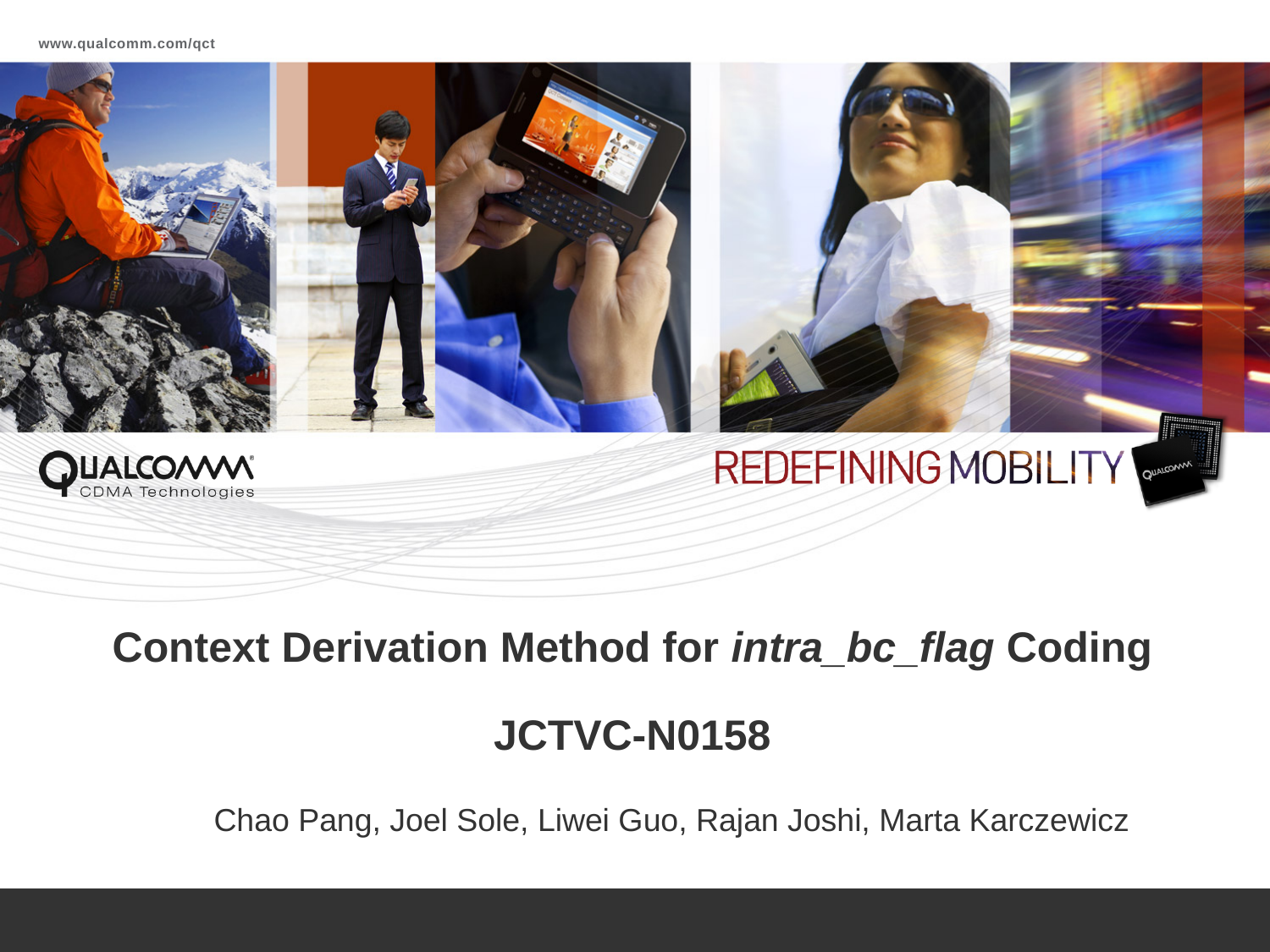

# Context Derivation Method for intra_bc_flag Coding JCTVC-N0158
Chao Pang, Joel Sole, Liwei Guo, Rajan Joshi, Marta Karczewicz